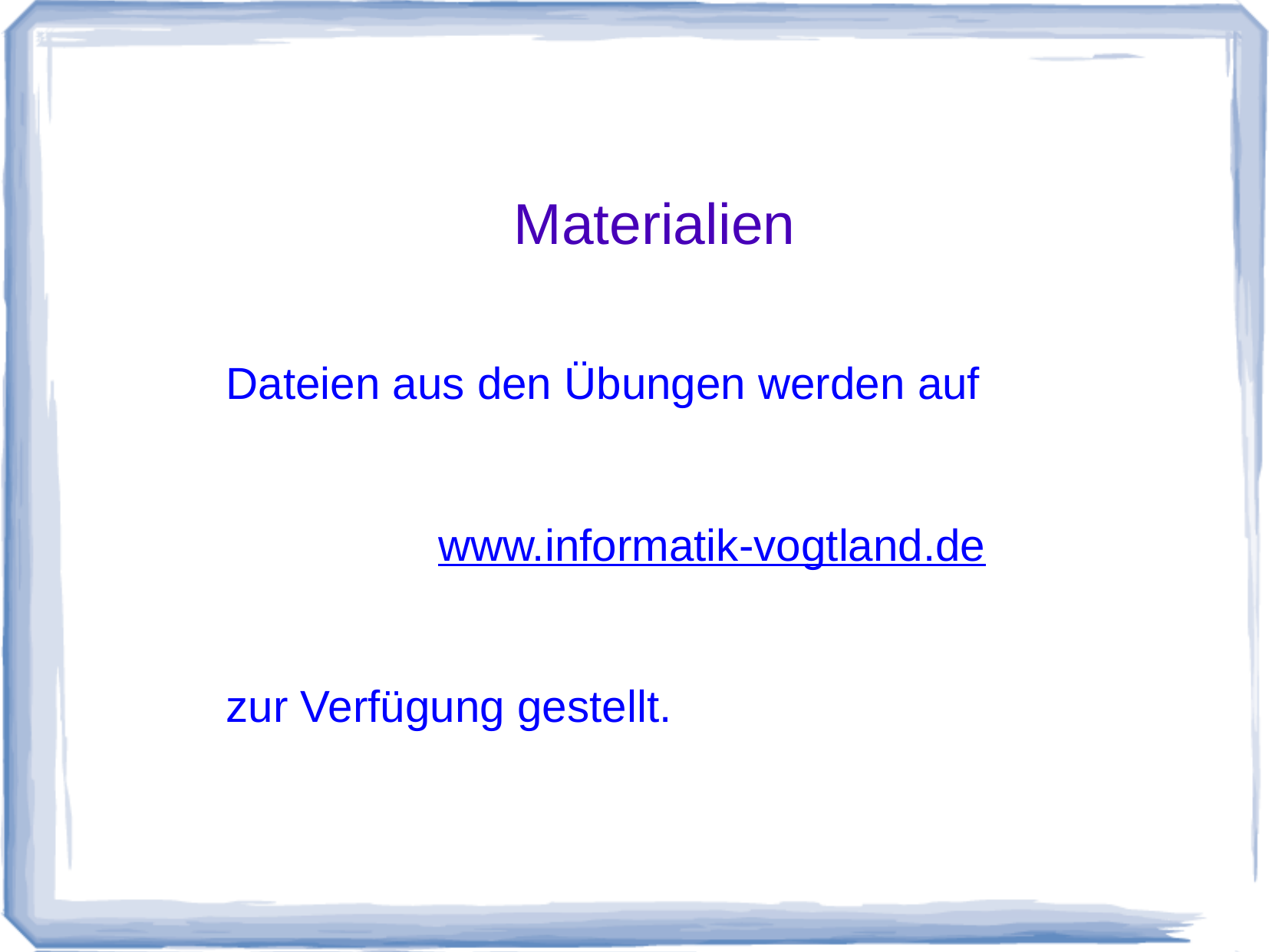

Materialien

	Dateien aus den Übungen werden auf

	www.informatik-vogtland.de

	zur Verfügung gestellt.